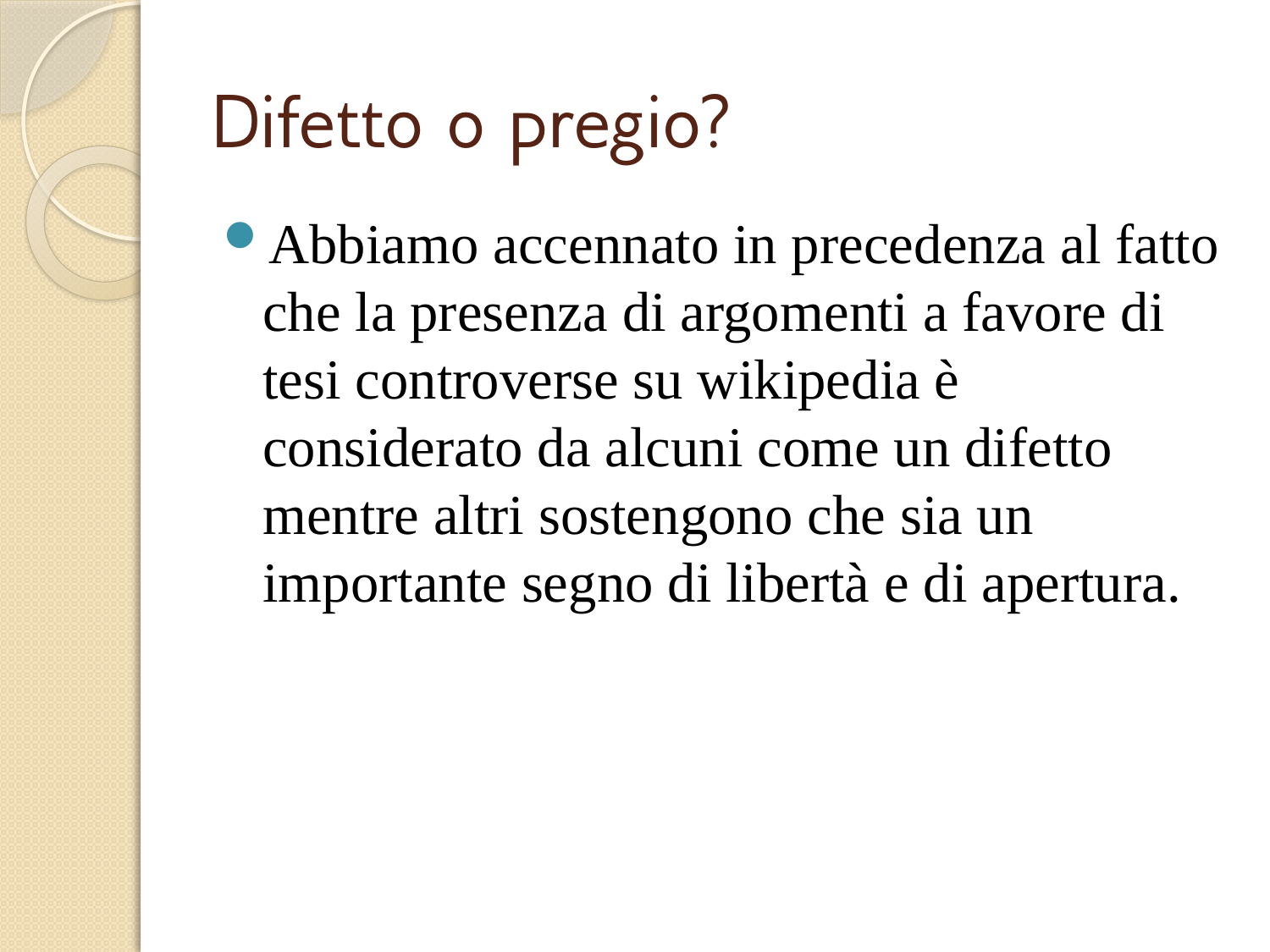

# Difetto o pregio?
Abbiamo accennato in precedenza al fatto che la presenza di argomenti a favore di tesi controverse su wikipedia è considerato da alcuni come un difetto mentre altri sostengono che sia un importante segno di libertà e di apertura.